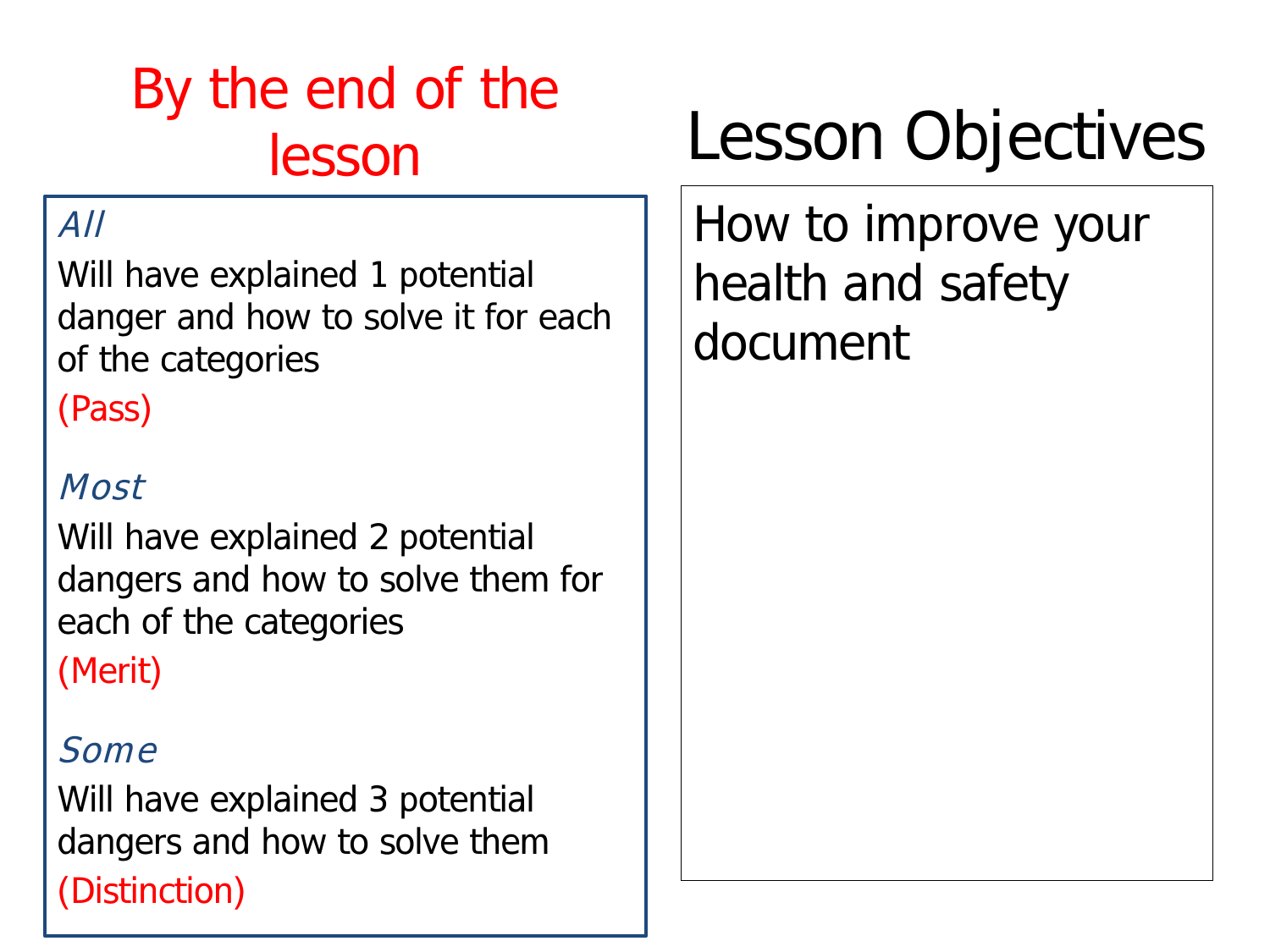

# By the end of the lesson
Lesson Objectives
How to improve your health and safety document

All
Will have explained 1 potential danger and how to solve it for each of the categories
(Pass)

Most
Will have explained 2 potential dangers and how to solve them for each of the categories
(Merit)

Some
Will have explained 3 potential dangers and how to solve them
(Distinction)